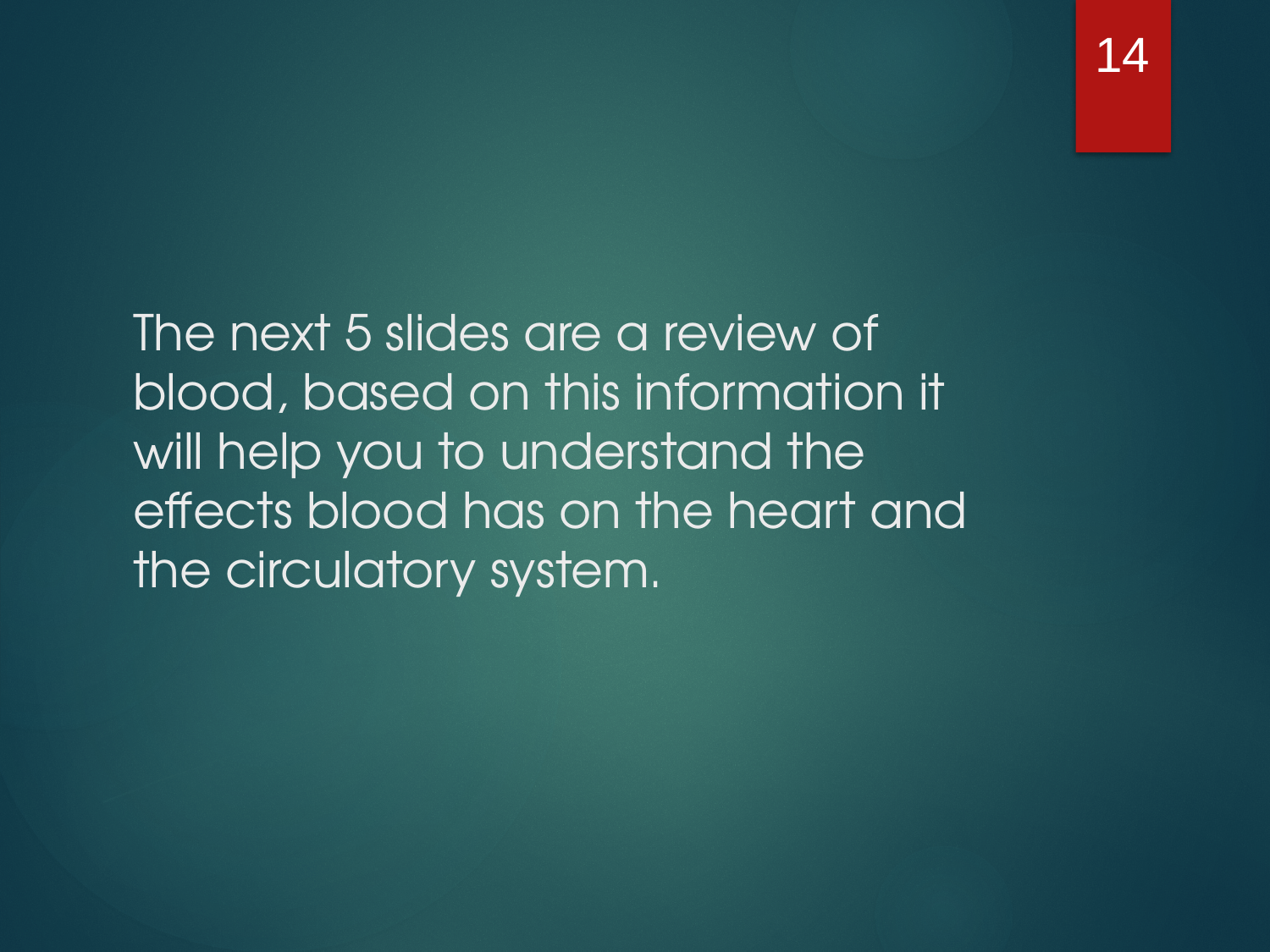

14

# The next 5 slides are a review of blood, based on this information it will help you to understand the effects blood has on the heart and the circulatory system.